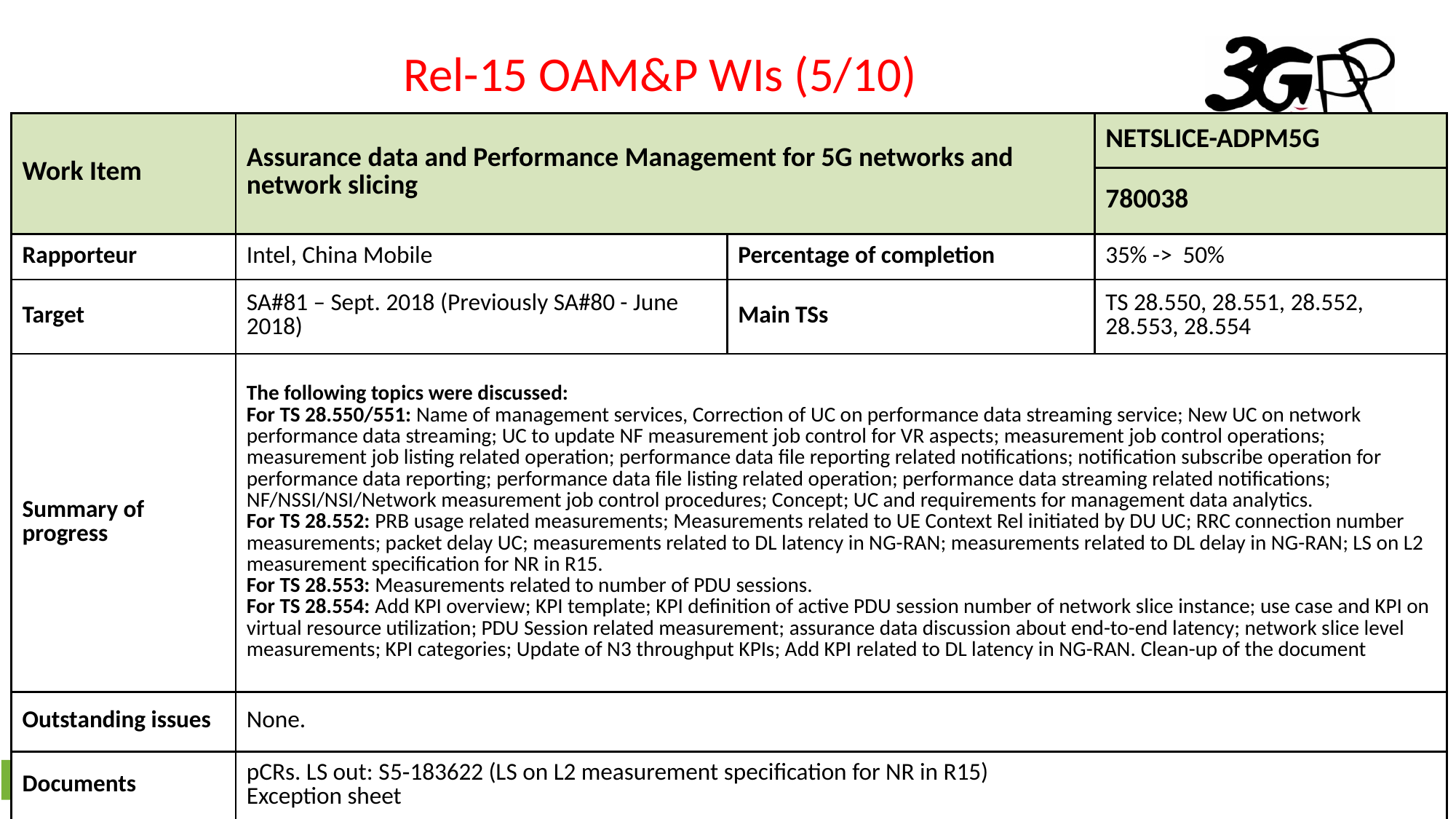

Rel-15 OAM&P WIs (5/10)
| Work Item | Assurance data and Performance Management for 5G networks and network slicing |  | NETSLICE-ADPM5G |
| --- | --- | --- | --- |
|  |  |  | 780038 |
| Rapporteur | Intel, China Mobile | Percentage of completion | 35% -> 50% |
| Target | SA#81 – Sept. 2018 (Previously SA#80 - June 2018) | Main TSs | TS 28.550, 28.551, 28.552, 28.553, 28.554 |
| Summary of progress | The following topics were discussed: For TS 28.550/551: Name of management services, Correction of UC on performance data streaming service; New UC on network performance data streaming; UC to update NF measurement job control for VR aspects; measurement job control operations; measurement job listing related operation; performance data file reporting related notifications; notification subscribe operation for performance data reporting; performance data file listing related operation; performance data streaming related notifications; NF/NSSI/NSI/Network measurement job control procedures; Concept; UC and requirements for management data analytics. For TS 28.552: PRB usage related measurements; Measurements related to UE Context Rel initiated by DU UC; RRC connection number measurements; packet delay UC; measurements related to DL latency in NG-RAN; measurements related to DL delay in NG-RAN; LS on L2 measurement specification for NR in R15. For TS 28.553: Measurements related to number of PDU sessions. For TS 28.554: Add KPI overview; KPI template; KPI definition of active PDU session number of network slice instance; use case and KPI on virtual resource utilization; PDU Session related measurement; assurance data discussion about end-to-end latency; network slice level measurements; KPI categories; Update of N3 throughput KPIs; Add KPI related to DL latency in NG-RAN. Clean-up of the document |  |  |
| Outstanding issues | None. |  |  |
| Documents | pCRs. LS out: S5‑183622 (LS on L2 measurement specification for NR in R15) Exception sheet |  |  |